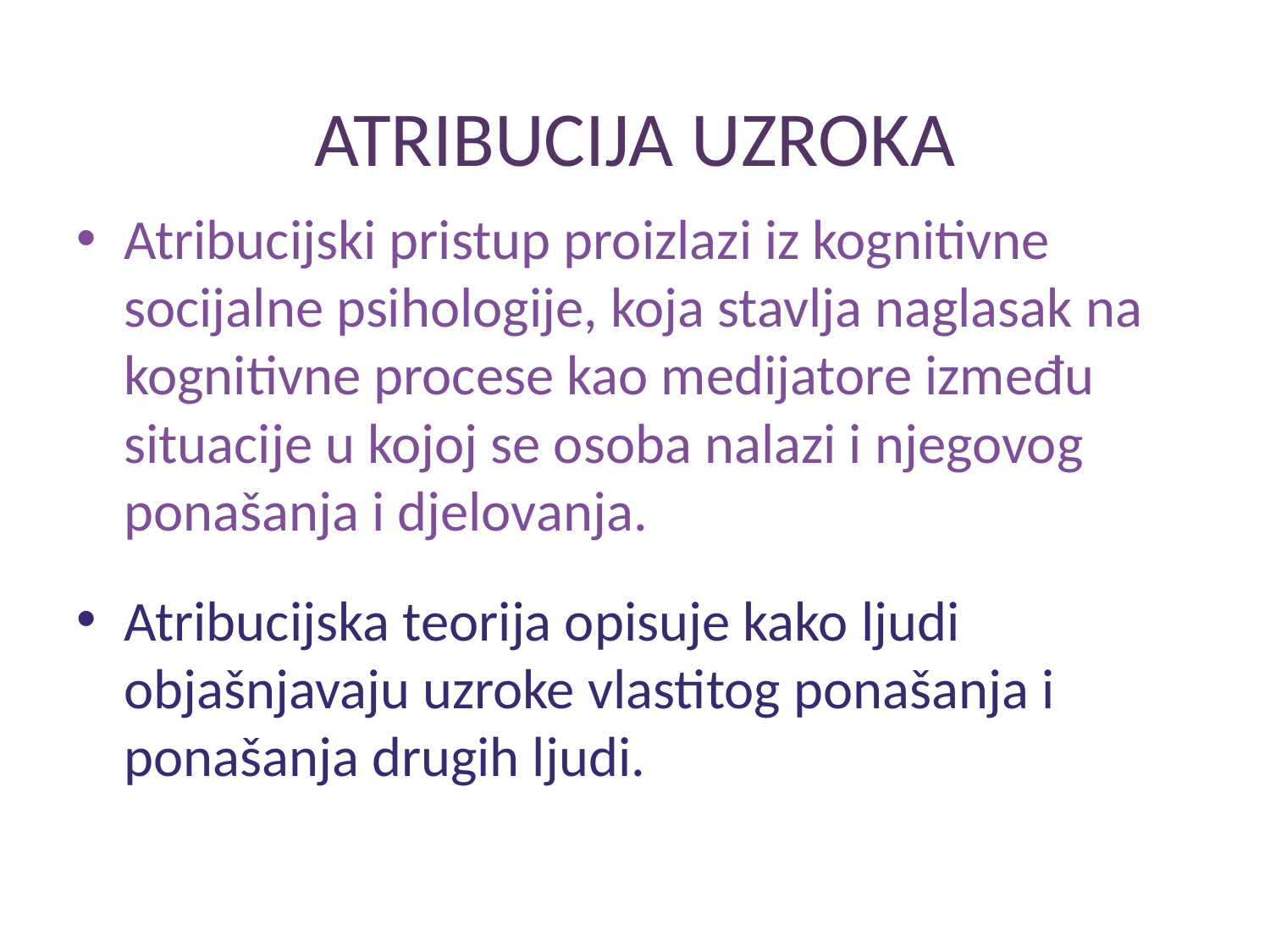

# ATRIBUCIJA UZROKA
Atribucijski pristup proizlazi iz kognitivne socijalne psihologije, koja stavlja naglasak na kognitivne procese kao medijatore između situacije u kojoj se osoba nalazi i njegovog ponašanja i djelovanja.
Atribucijska teorija opisuje kako ljudi objašnjavaju uzroke vlastitog ponašanja i ponašanja drugih ljudi.